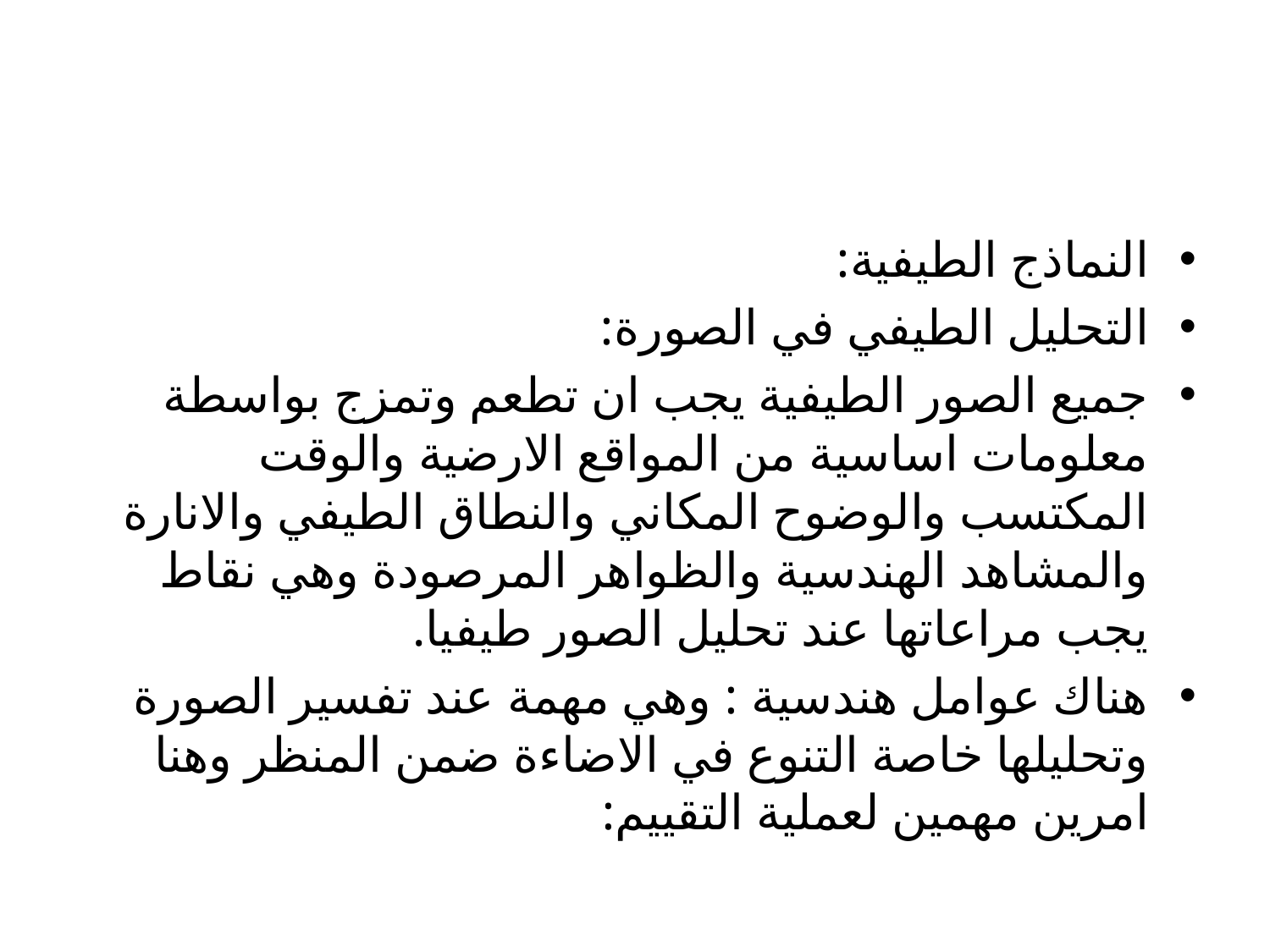

النماذج الطيفية:
التحليل الطيفي في الصورة:
جميع الصور الطيفية يجب ان تطعم وتمزج بواسطة معلومات اساسية من المواقع الارضية والوقت المكتسب والوضوح المكاني والنطاق الطيفي والانارة والمشاهد الهندسية والظواهر المرصودة وهي نقاط يجب مراعاتها عند تحليل الصور طيفيا.
هناك عوامل هندسية : وهي مهمة عند تفسير الصورة وتحليلها خاصة التنوع في الاضاءة ضمن المنظر وهنا امرين مهمين لعملية التقييم: